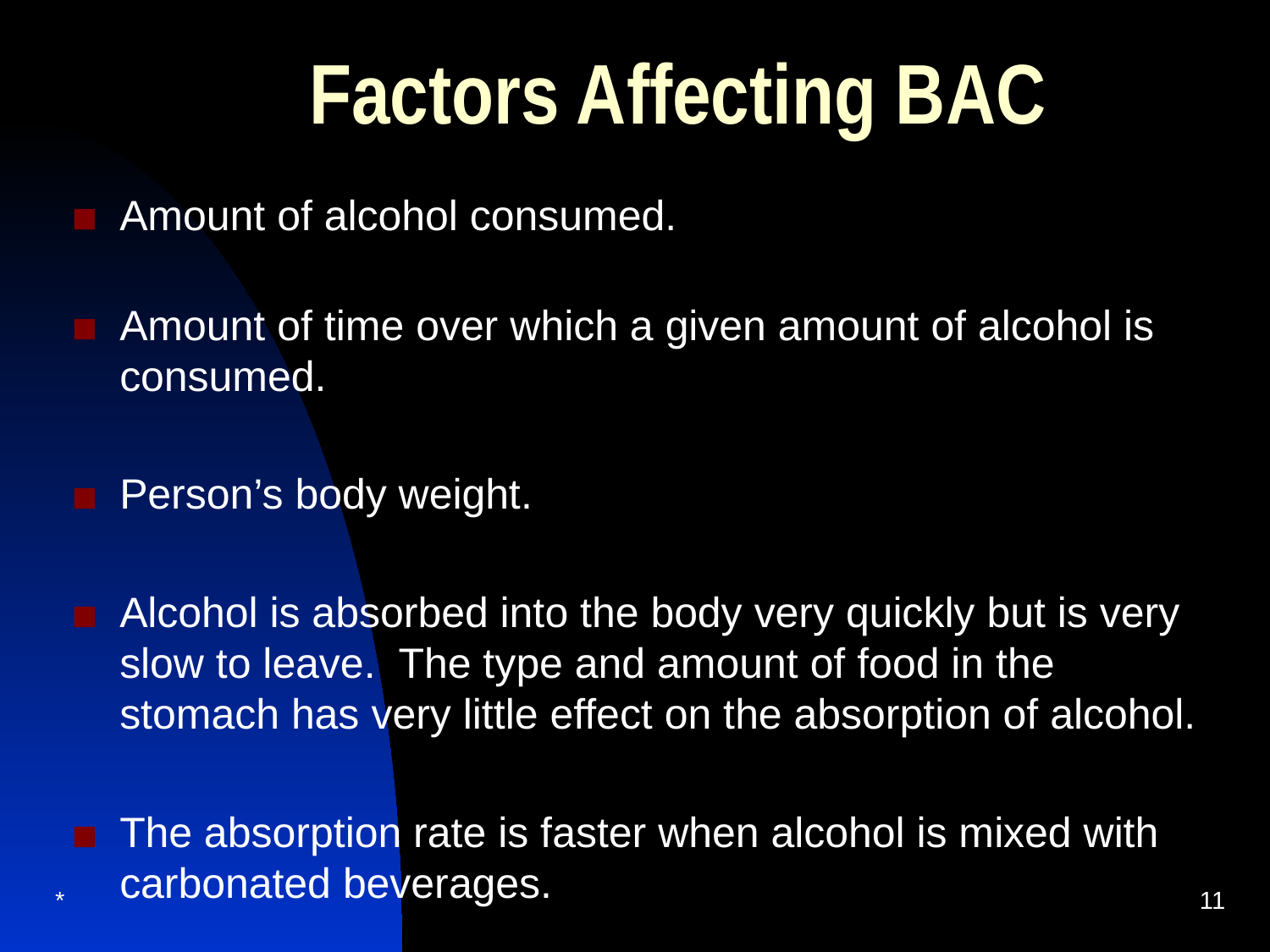

# Factors Affecting BAC
Amount of alcohol consumed.

Amount of time over which a given amount of alcohol is consumed.

Person’s body weight.

Alcohol is absorbed into the body very quickly but is very slow to leave.  The type and amount of food in the stomach has very little effect on the absorption of alcohol.

The absorption rate is faster when alcohol is mixed with carbonated beverages.

*
11